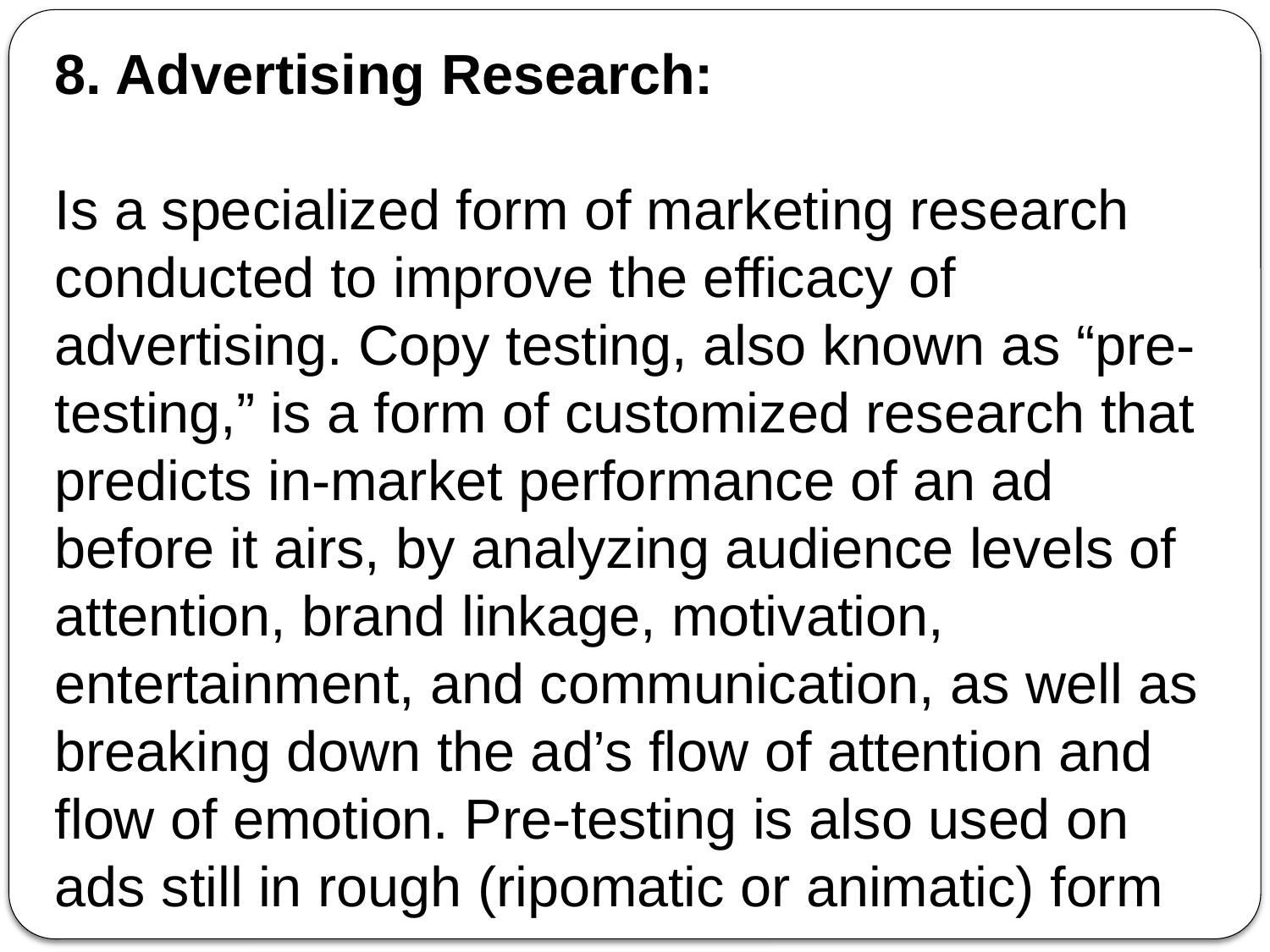

8. Advertising Research:

Is a specialized form of marketing research conducted to improve the efficacy of advertising. Copy testing, also known as “pre-testing,” is a form of customized research that predicts in-market performance of an ad before it airs, by analyzing audience levels of attention, brand linkage, motivation, entertainment, and communication, as well as breaking down the ad’s flow of attention and flow of emotion. Pre-testing is also used on ads still in rough (ripomatic or animatic) form